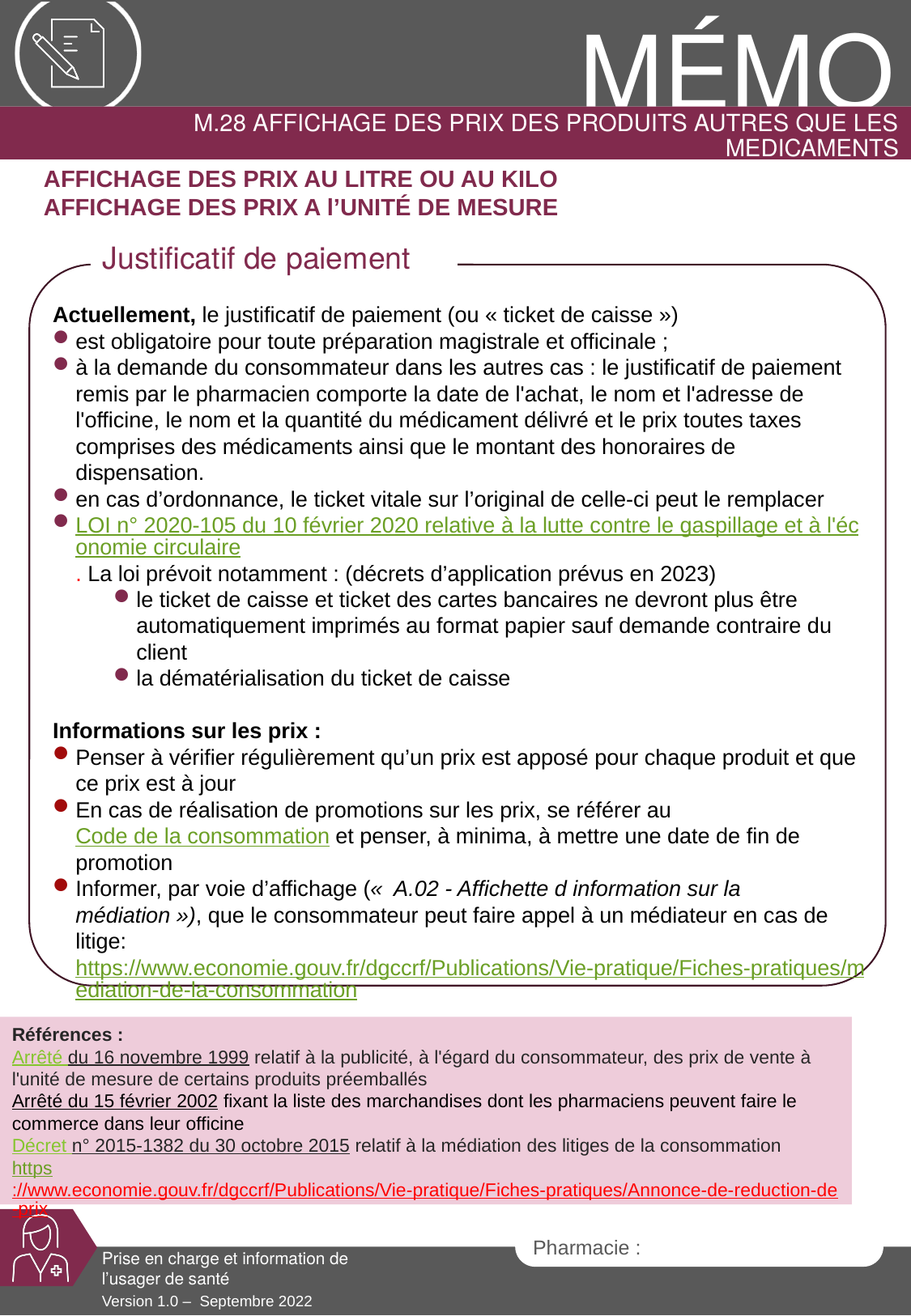

M.28 Affichage des prix des produits autres que les MEDICAMENTS
AFFICHAGE DES PRIX AU LITRE OU AU KILO
AFFICHAGE DES PRIX A l’UNITÉ DE MESURE
Justificatif de paiement

Actuellement, le justificatif de paiement (ou « ticket de caisse »)
est obligatoire pour toute préparation magistrale et officinale ;
à la demande du consommateur dans les autres cas : le justificatif de paiement remis par le pharmacien comporte la date de l'achat, le nom et l'adresse de l'officine, le nom et la quantité du médicament délivré et le prix toutes taxes comprises des médicaments ainsi que le montant des honoraires de dispensation.
en cas d’ordonnance, le ticket vitale sur l’original de celle-ci peut le remplacer
LOI n° 2020-105 du 10 février 2020 relative à la lutte contre le gaspillage et à l'économie circulaire. La loi prévoit notamment : (décrets d’application prévus en 2023)
le ticket de caisse et ticket des cartes bancaires ne devront plus être automatiquement imprimés au format papier sauf demande contraire du client
la dématérialisation du ticket de caisse

Informations sur les prix :
Penser à vérifier régulièrement qu’un prix est apposé pour chaque produit et que ce prix est à jour
En cas de réalisation de promotions sur les prix, se référer au Code de la consommation et penser, à minima, à mettre une date de fin de promotion
Informer, par voie d’affichage («  A.02 - Affichette d information sur la médiation »), que le consommateur peut faire appel à un médiateur en cas de litige: https://www.economie.gouv.fr/dgccrf/Publications/Vie-pratique/Fiches-pratiques/mediation-de-la-consommation
Références :
Arrêté du 16 novembre 1999 relatif à la publicité, à l'égard du consommateur, des prix de vente à l'unité de mesure de certains produits préemballés
Arrêté du 15 février 2002 fixant la liste des marchandises dont les pharmaciens peuvent faire le commerce dans leur officine
Décret n° 2015-1382 du 30 octobre 2015 relatif à la médiation des litiges de la consommation
https://www.economie.gouv.fr/dgccrf/Publications/Vie-pratique/Fiches-pratiques/Annonce-de-reduction-de-prix